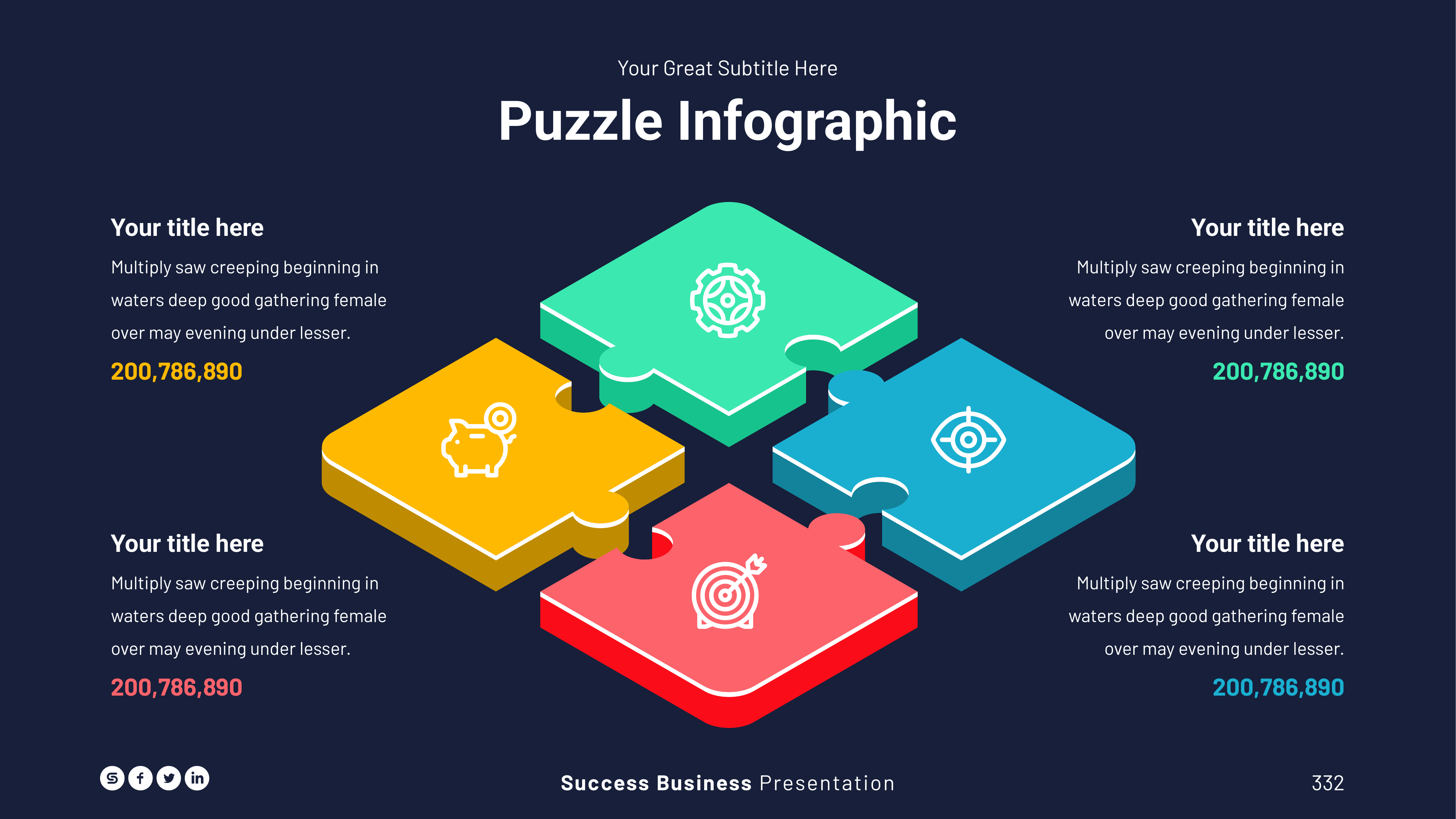

Your Great Subtitle Here
Puzzle Infographic
Your title here
Multiply saw creeping beginning in waters deep good gathering female over may evening under lesser.
200,786,890
Your title here
Multiply saw creeping beginning in waters deep good gathering female over may evening under lesser.
200,786,890

Your title here
Multiply saw creeping beginning in waters deep good gathering female over may evening under lesser.
200,786,890
Your title here
Multiply saw creeping beginning in waters deep good gathering female over may evening under lesser.
200,786,890